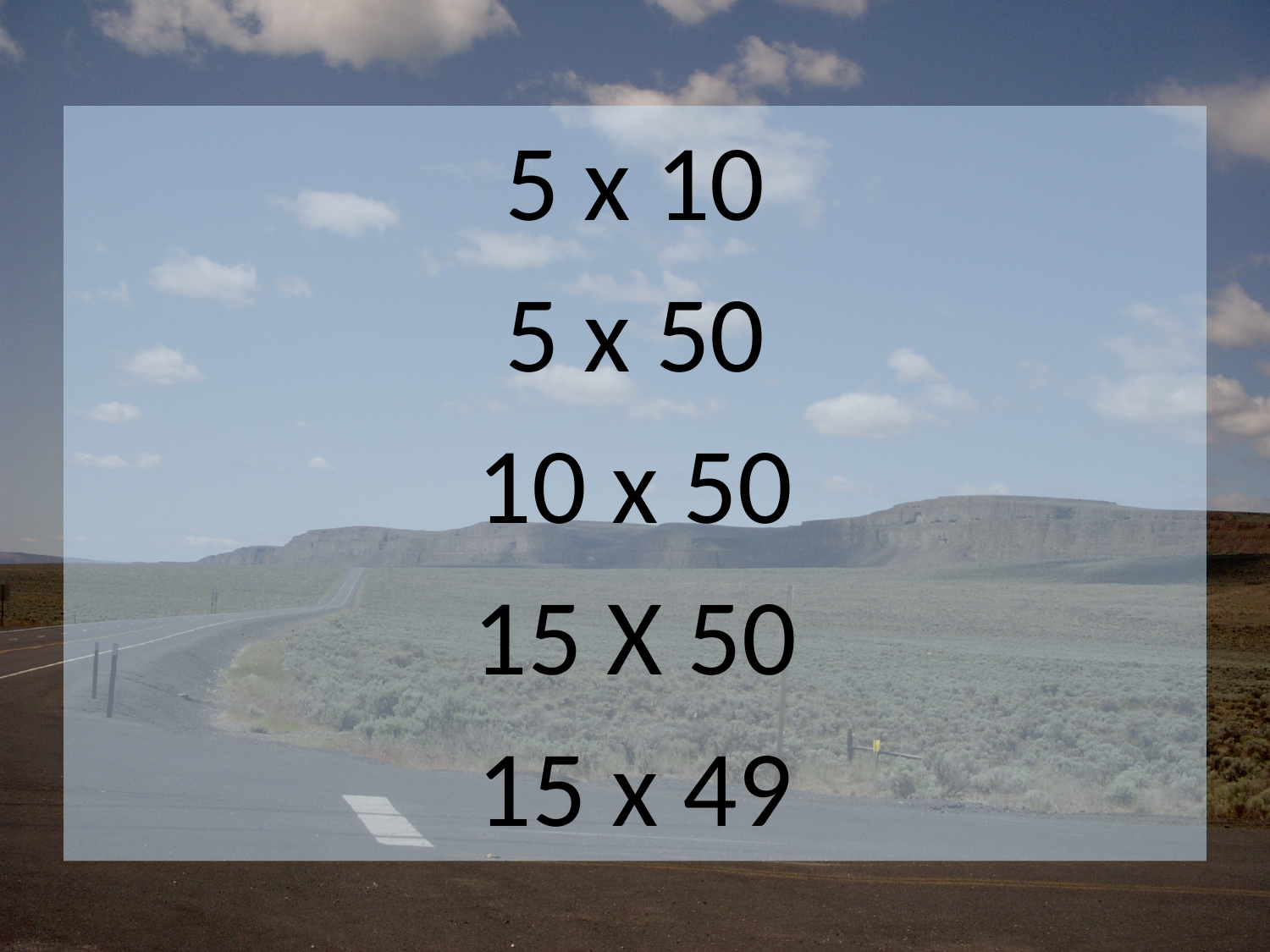

5 x 10
5 x 50
10 x 50
15 X 50
15 x 49